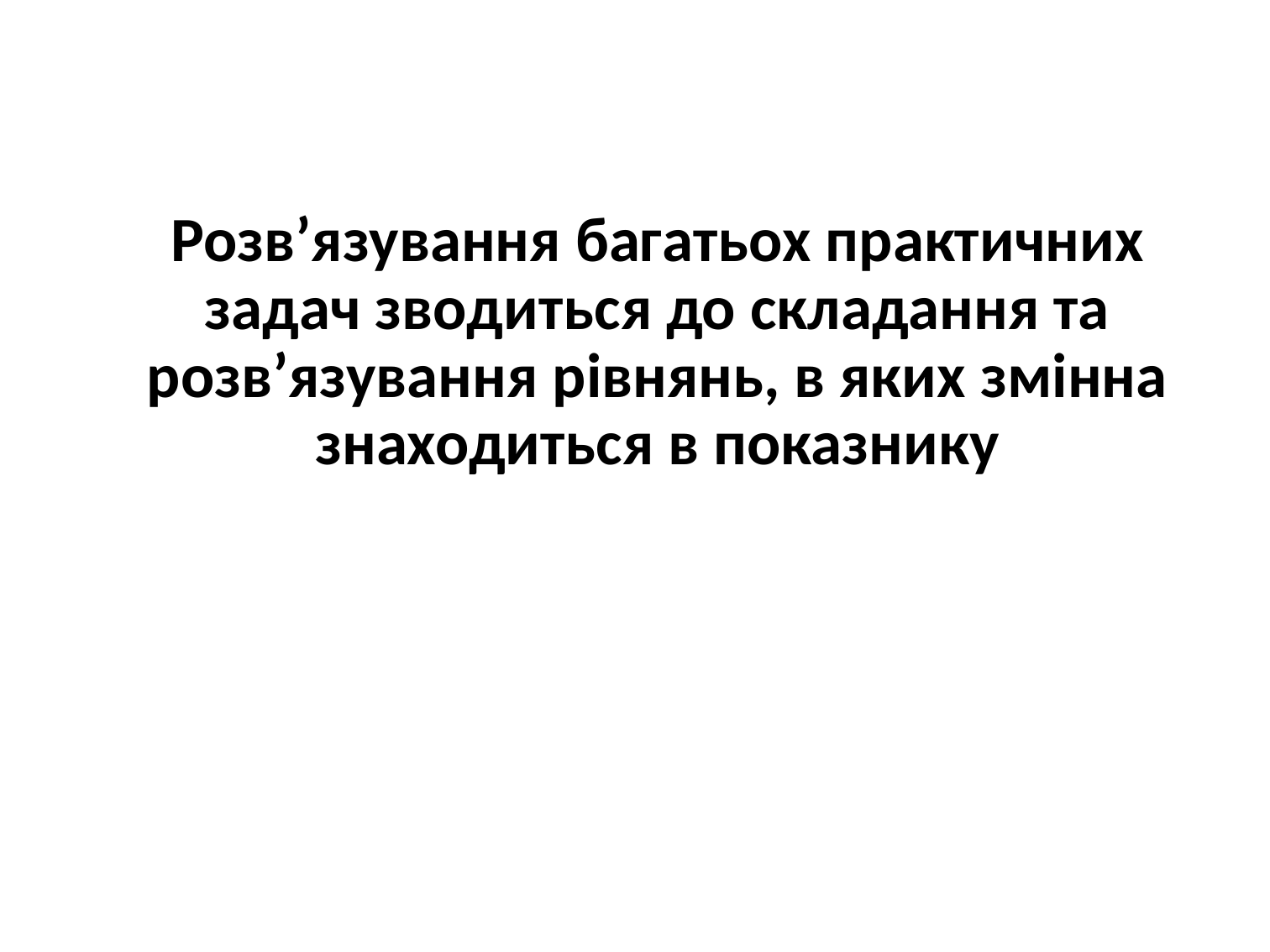

Розв’язування багатьох практичних задач зводиться до складання та розв’язування рівнянь, в яких змінна знаходиться в показнику